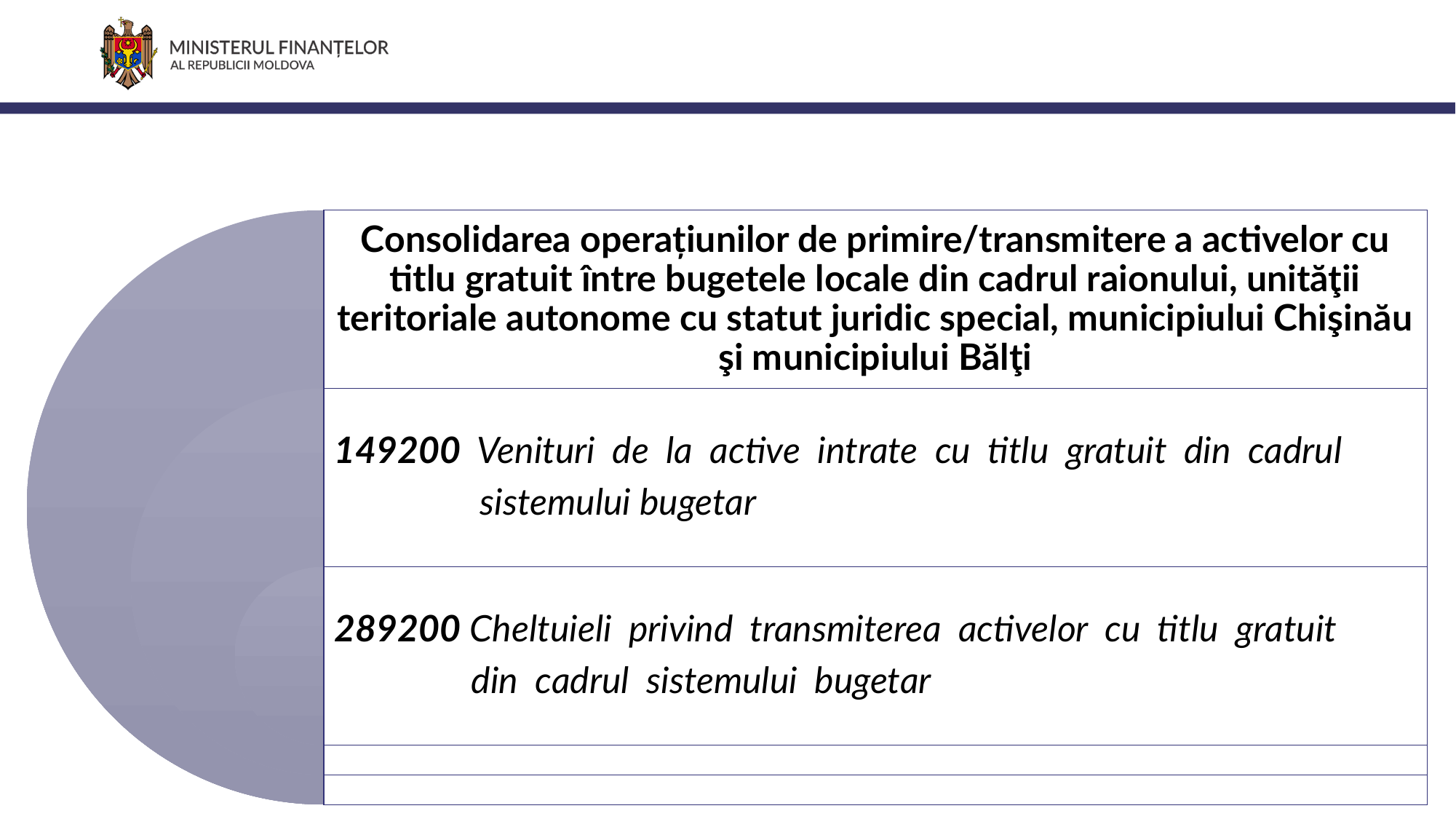

Consolidarea operațiunilor de primire/transmitere a activelor cu titlu gratuit între bugetele locale din cadrul raionului, unităţii teritoriale autonome cu statut juridic special, municipiului Chişinău şi municipiului Bălţi
149200  Venituri  de  la  active  intrate  cu  titlu  gratuit  din  cadrul
                 sistemului bugetar
289200 Cheltuieli  privind  transmiterea  activelor  cu  titlu  gratuit
                din  cadrul  sistemului  bugetar